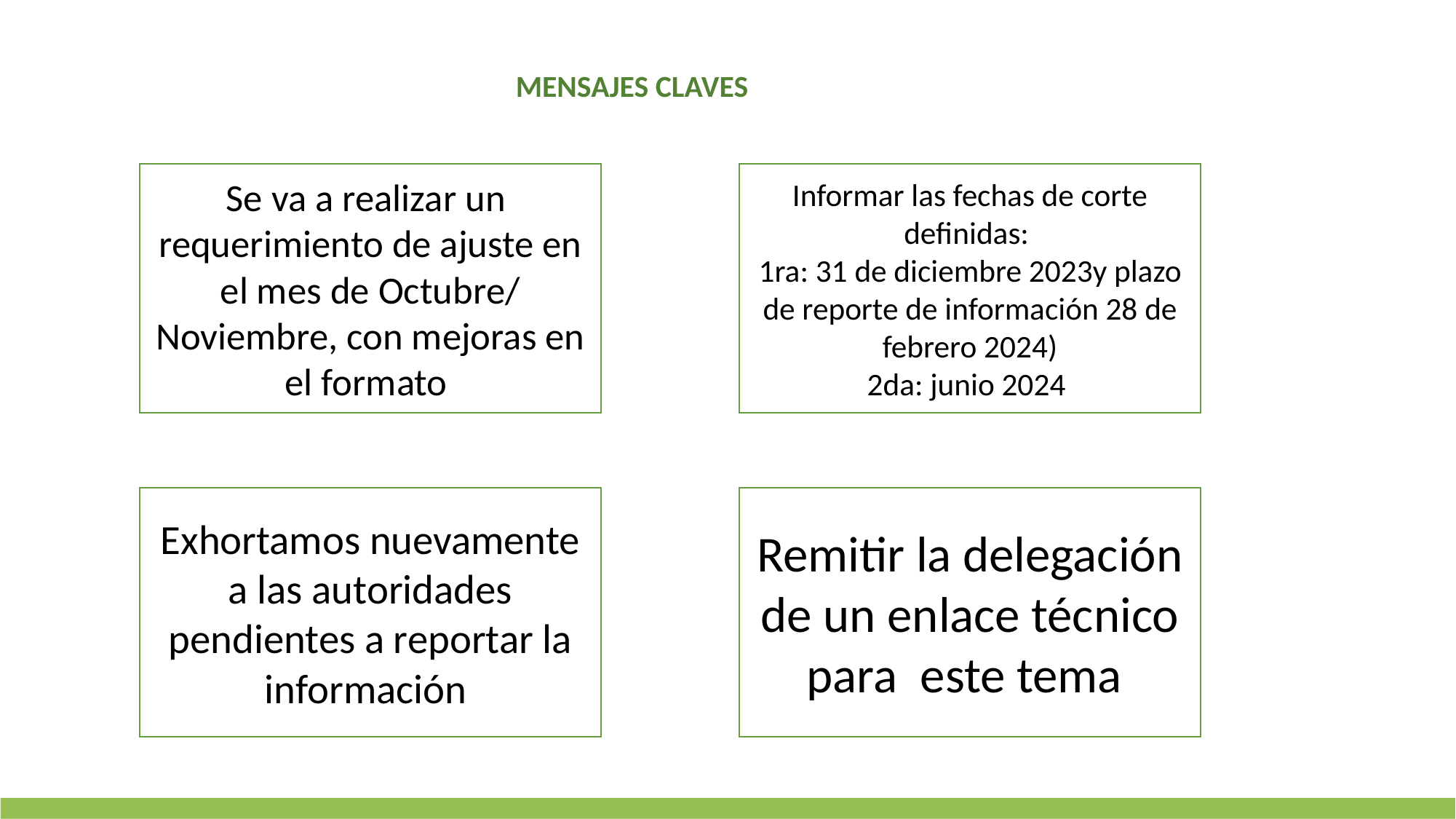

MENSAJES CLAVES
Se va a realizar un  requerimiento de ajuste en el mes de Octubre/ Noviembre, con mejoras en el formato
Informar las fechas de corte definidas:
1ra: 31 de diciembre 2023y plazo de reporte de información 28 de febrero 2024)
2da: junio 2024
Exhortamos nuevamente a las autoridades pendientes a reportar la información
Remitir la delegación de un enlace técnico para  este tema